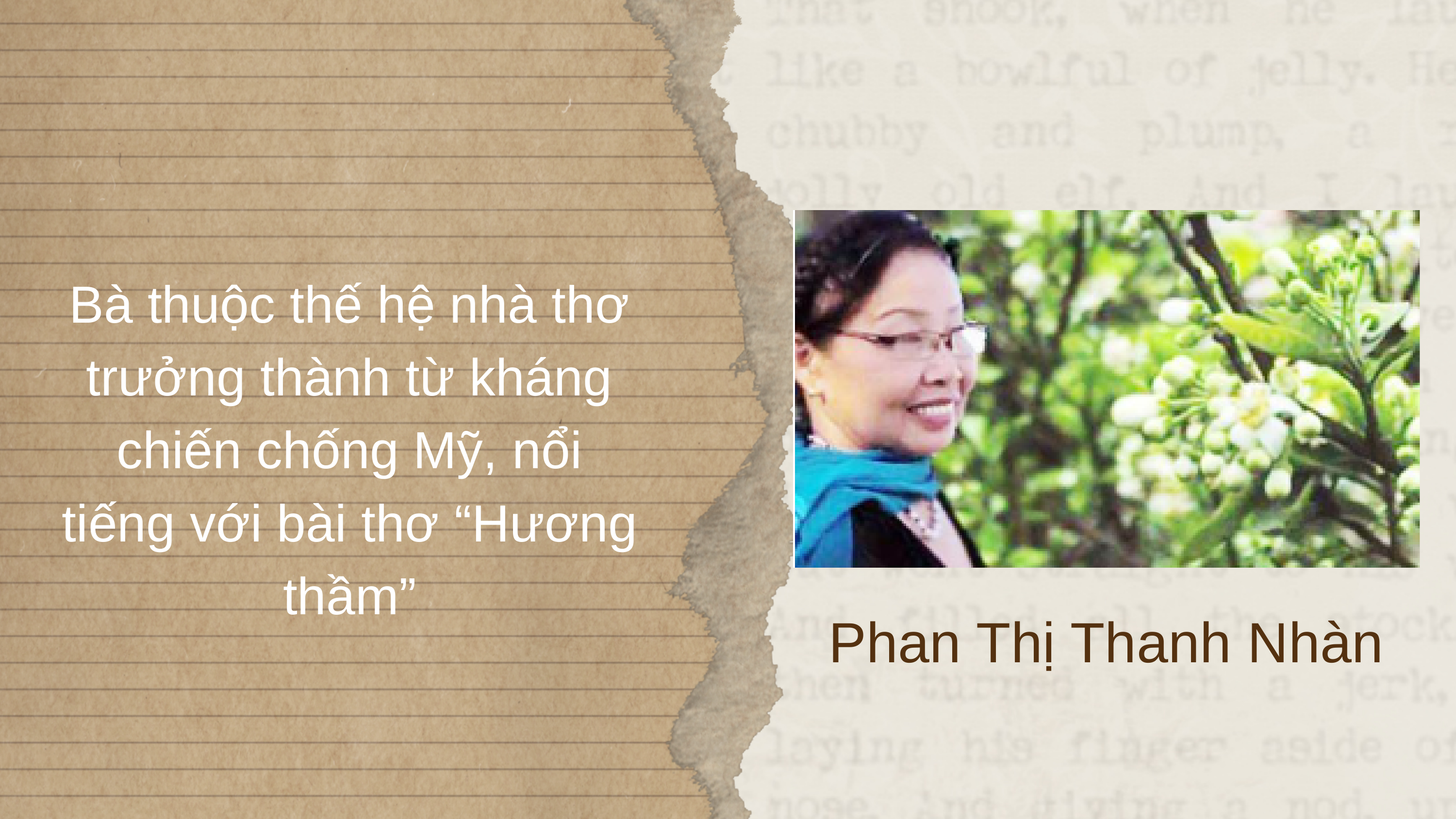

Bà thuộc thế hệ nhà thơ trưởng thành từ kháng chiến chống Mỹ, nổi tiếng với bài thơ “Hương thầm”
Phan Thị Thanh Nhàn